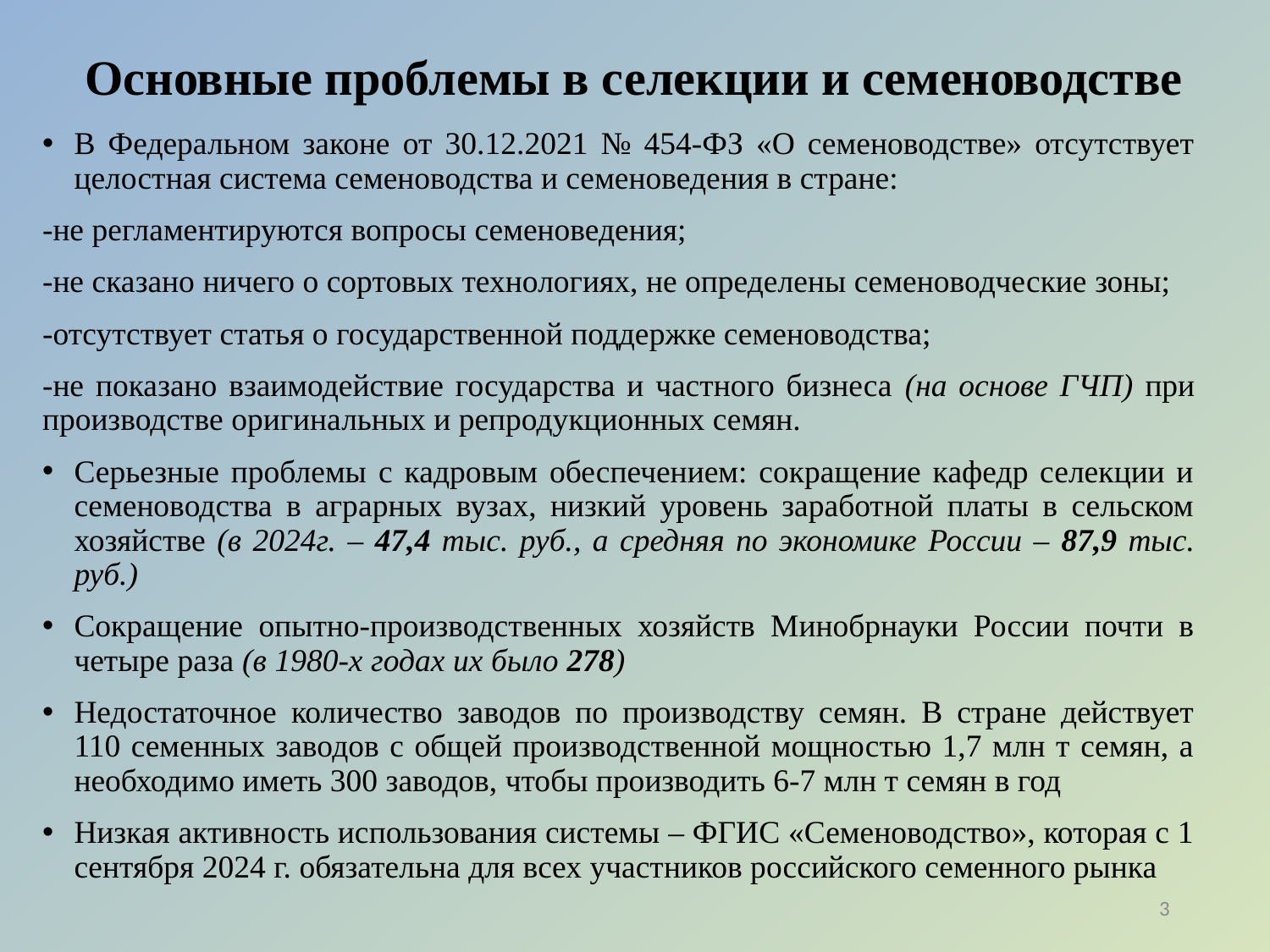

# Основные проблемы в селекции и семеноводстве
В Федеральном законе от 30.12.2021 № 454-ФЗ «О семеноводстве» отсутствует целостная система семеноводства и семеноведения в стране:
-не регламентируются вопросы семеноведения;
-не сказано ничего о сортовых технологиях, не определены семеноводческие зоны;
-отсутствует статья о государственной поддержке семеноводства;
-не показано взаимодействие государства и частного бизнеса (на основе ГЧП) при производстве оригинальных и репродукционных семян.
Серьезные проблемы с кадровым обеспечением: сокращение кафедр селекции и семеноводства в аграрных вузах, низкий уровень заработной платы в сельском хозяйстве (в 2024г. – 47,4 тыс. руб., а средняя по экономике России – 87,9 тыс. руб.)
Сокращение опытно-производственных хозяйств Минобрнауки России почти в четыре раза (в 1980-х годах их было 278)
Недостаточное количество заводов по производству семян. В стране действует 110 семенных заводов с общей производственной мощностью 1,7 млн т семян, а необходимо иметь 300 заводов, чтобы производить 6-7 млн т семян в год
Низкая активность использования системы – ФГИС «Семеноводство», которая с 1 сентября 2024 г. обязательна для всех участников российского семенного рынка

3